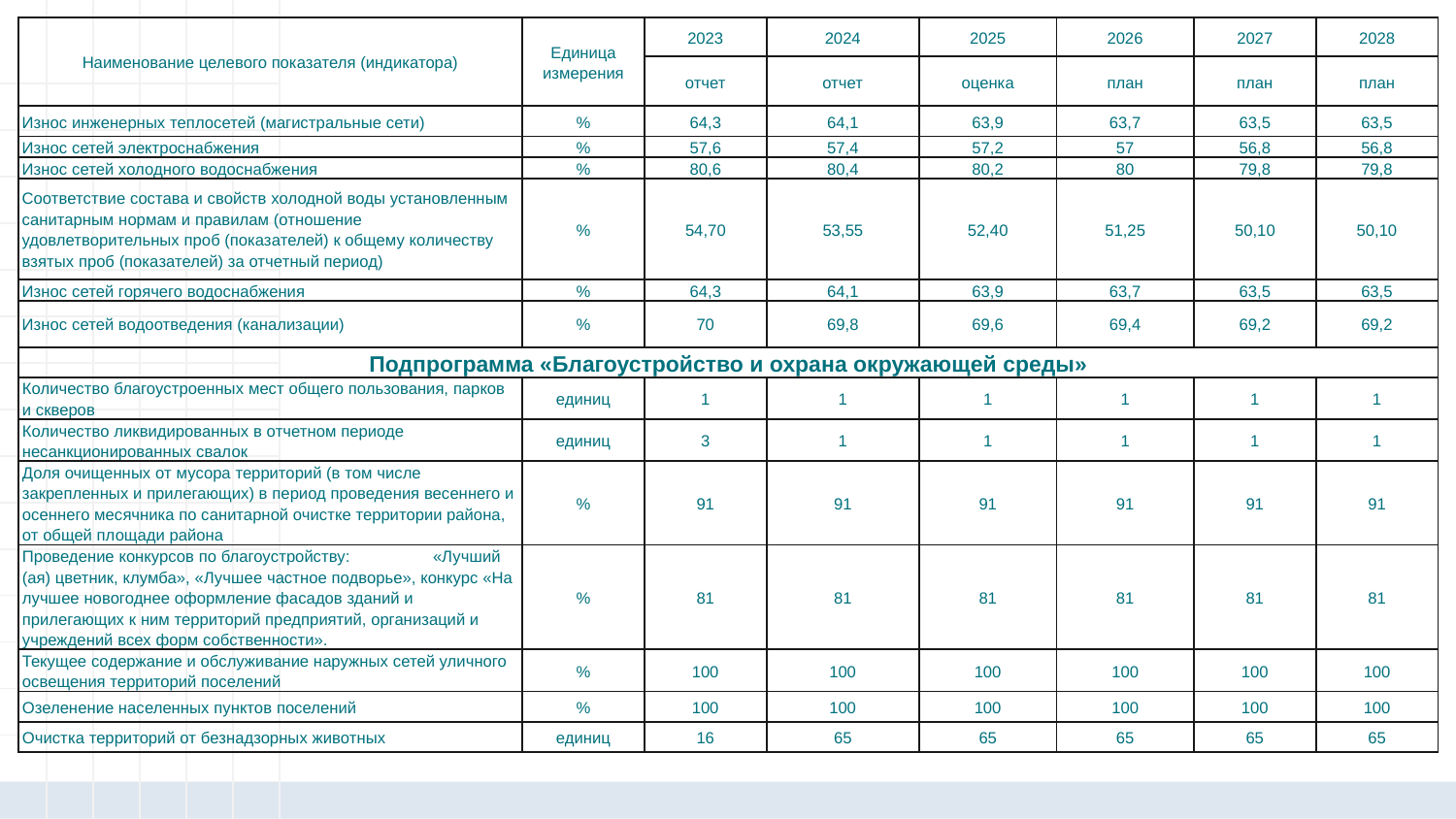

| Наименование целевого показателя (индикатора) | Единица измерения | 2023 | 2024 | 2025 | 2026 | 2027 | 2028 |
| --- | --- | --- | --- | --- | --- | --- | --- |
|  |  | отчет | отчет | оценка | план | план | план |
| Износ инженерных теплосетей (магистральные сети) | % | 64,3 | 64,1 | 63,9 | 63,7 | 63,5 | 63,5 |
| Износ сетей электроснабжения | % | 57,6 | 57,4 | 57,2 | 57 | 56,8 | 56,8 |
| Износ сетей холодного водоснабжения | % | 80,6 | 80,4 | 80,2 | 80 | 79,8 | 79,8 |
| Соответствие состава и свойств холодной воды установленным санитарным нормам и правилам (отношение удовлетворительных проб (показателей) к общему количеству взятых проб (показателей) за отчетный период) | % | 54,70 | 53,55 | 52,40 | 51,25 | 50,10 | 50,10 |
| Износ сетей горячего водоснабжения | % | 64,3 | 64,1 | 63,9 | 63,7 | 63,5 | 63,5 |
| Износ сетей водоотведения (канализации) | % | 70 | 69,8 | 69,6 | 69,4 | 69,2 | 69,2 |
| Подпрограмма «Благоустройство и охрана окружающей среды» |  |  |  |  |  |  |  |
| Количество благоустроенных мест общего пользования, парков и скверов | единиц | 1 | 1 | 1 | 1 | 1 | 1 |
| Количество ликвидированных в отчетном периоде несанкционированных свалок | единиц | 3 | 1 | 1 | 1 | 1 | 1 |
| Доля очищенных от мусора территорий (в том числе закрепленных и прилегающих) в период проведения весеннего и осеннего месячника по санитарной очистке территории района, от общей площади района | % | 91 | 91 | 91 | 91 | 91 | 91 |
| Проведение конкурсов по благоустройству: «Лучший (ая) цветник, клумба», «Лучшее частное подворье», конкурс «На лучшее новогоднее оформление фасадов зданий и прилегающих к ним территорий предприятий, организаций и учреждений всех форм собственности». | % | 81 | 81 | 81 | 81 | 81 | 81 |
| Текущее содержание и обслуживание наружных сетей уличного освещения территорий поселений | % | 100 | 100 | 100 | 100 | 100 | 100 |
| Озеленение населенных пунктов поселений | % | 100 | 100 | 100 | 100 | 100 | 100 |
| Очистка территорий от безнадзорных животных | единиц | 16 | 65 | 65 | 65 | 65 | 65 |